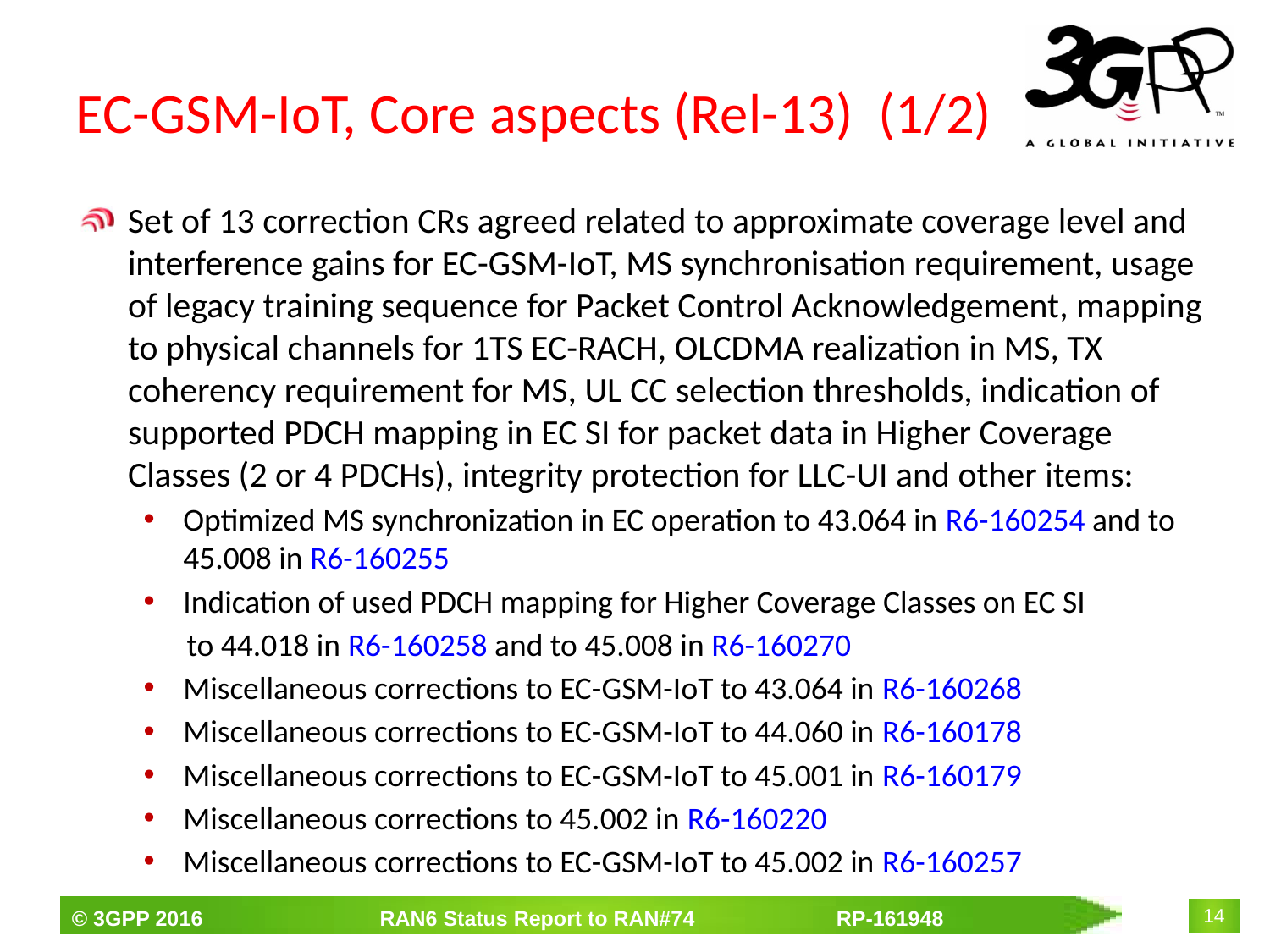

# EC-GSM-IoT, Core aspects (Rel-13)  (1/2)
Set of 13 correction CRs agreed related to approximate coverage level and interference gains for EC-GSM-IoT, MS synchronisation requirement, usage of legacy training sequence for Packet Control Acknowledgement, mapping to physical channels for 1TS EC-RACH, OLCDMA realization in MS, TX coherency requirement for MS, UL CC selection thresholds, indication of supported PDCH mapping in EC SI for packet data in Higher Coverage Classes (2 or 4 PDCHs), integrity protection for LLC-UI and other items:
Optimized MS synchronization in EC operation to 43.064 in R6-160254 and to 45.008 in R6-160255
Indication of used PDCH mapping for Higher Coverage Classes on EC SI
      to 44.018 in R6-160258 and to 45.008 in R6-160270
Miscellaneous corrections to EC-GSM-IoT to 43.064 in R6-160268
Miscellaneous corrections to EC-GSM-IoT to 44.060 in R6-160178
Miscellaneous corrections to EC-GSM-IoT to 45.001 in R6-160179
Miscellaneous corrections to 45.002 in R6-160220
Miscellaneous corrections to EC-GSM-IoT to 45.002 in R6-160257